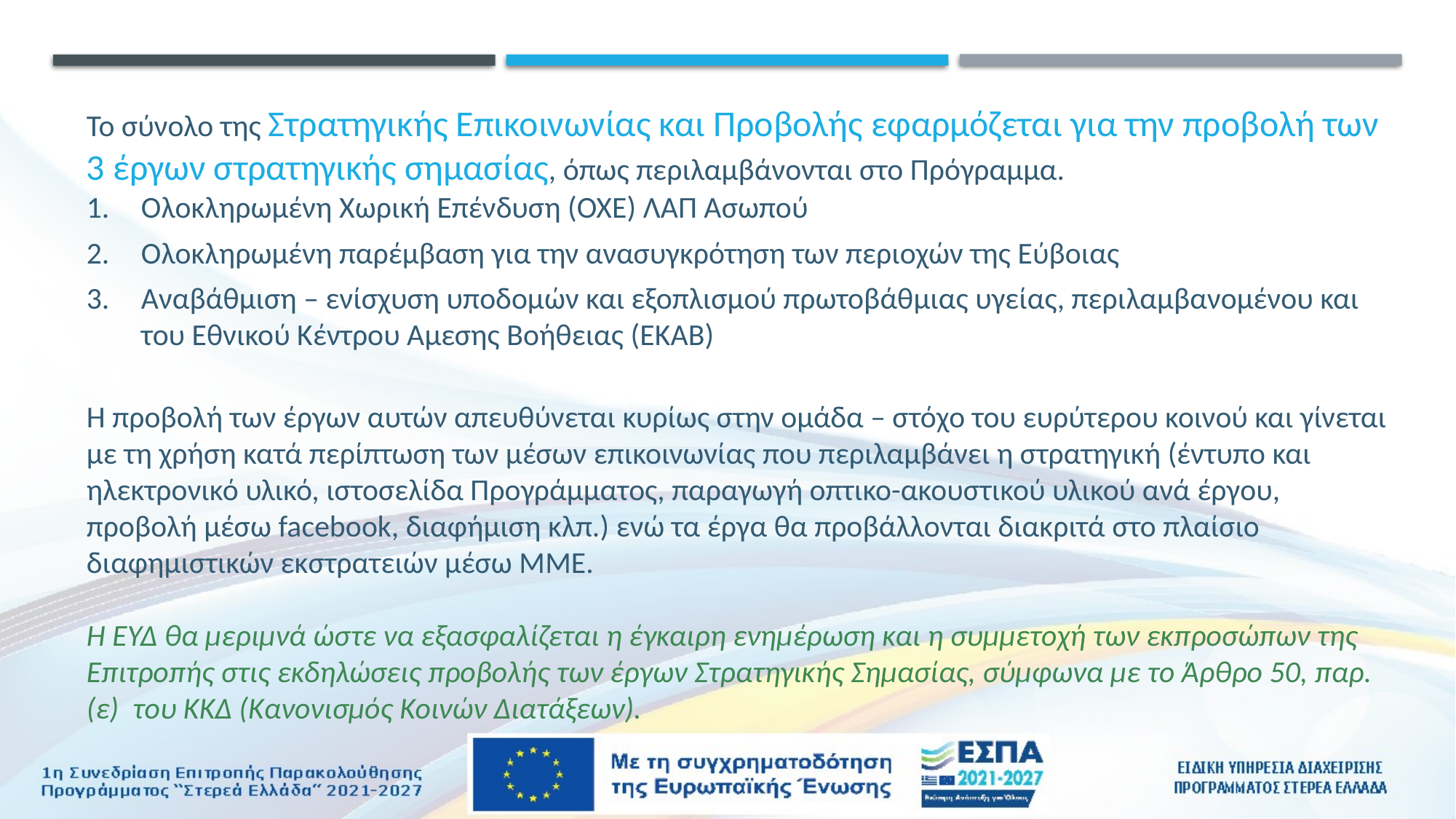

Το σύνολο της Στρατηγικής Επικοινωνίας και Προβολής εφαρμόζεται για την προβολή των 3 έργων στρατηγικής σημασίας, όπως περιλαμβάνονται στο Πρόγραμμα.
Ολοκληρωμένη Χωρική Επένδυση (ΟΧΕ) ΛΑΠ Ασωπού
Ολοκληρωμένη παρέμβαση για την ανασυγκρότηση των περιοχών της Εύβοιας
Αναβάθμιση – ενίσχυση υποδομών και εξοπλισμού πρωτοβάθμιας υγείας, περιλαμβανομένου και του Εθνικού Κέντρου Αμεσης Βοήθειας (ΕΚΑΒ)

Η προβολή των έργων αυτών απευθύνεται κυρίως στην ομάδα – στόχο του ευρύτερου κοινού και γίνεται με τη χρήση κατά περίπτωση των μέσων επικοινωνίας που περιλαμβάνει η στρατηγική (έντυπο και ηλεκτρονικό υλικό, ιστοσελίδα Προγράμματος, παραγωγή οπτικο-ακουστικού υλικού ανά έργου, προβολή μέσω facebook, διαφήμιση κλπ.) ενώ τα έργα θα προβάλλονται διακριτά στο πλαίσιο διαφημιστικών εκστρατειών μέσω ΜΜΕ.

Η ΕΥΔ θα μεριμνά ώστε να εξασφαλίζεται η έγκαιρη ενημέρωση και η συμμετοχή των εκπροσώπων της Επιτροπής στις εκδηλώσεις προβολής των έργων Στρατηγικής Σημασίας, σύμφωνα με το Άρθρο 50, παρ. (ε)  του ΚΚΔ (Κανονισμός Κοινών Διατάξεων).